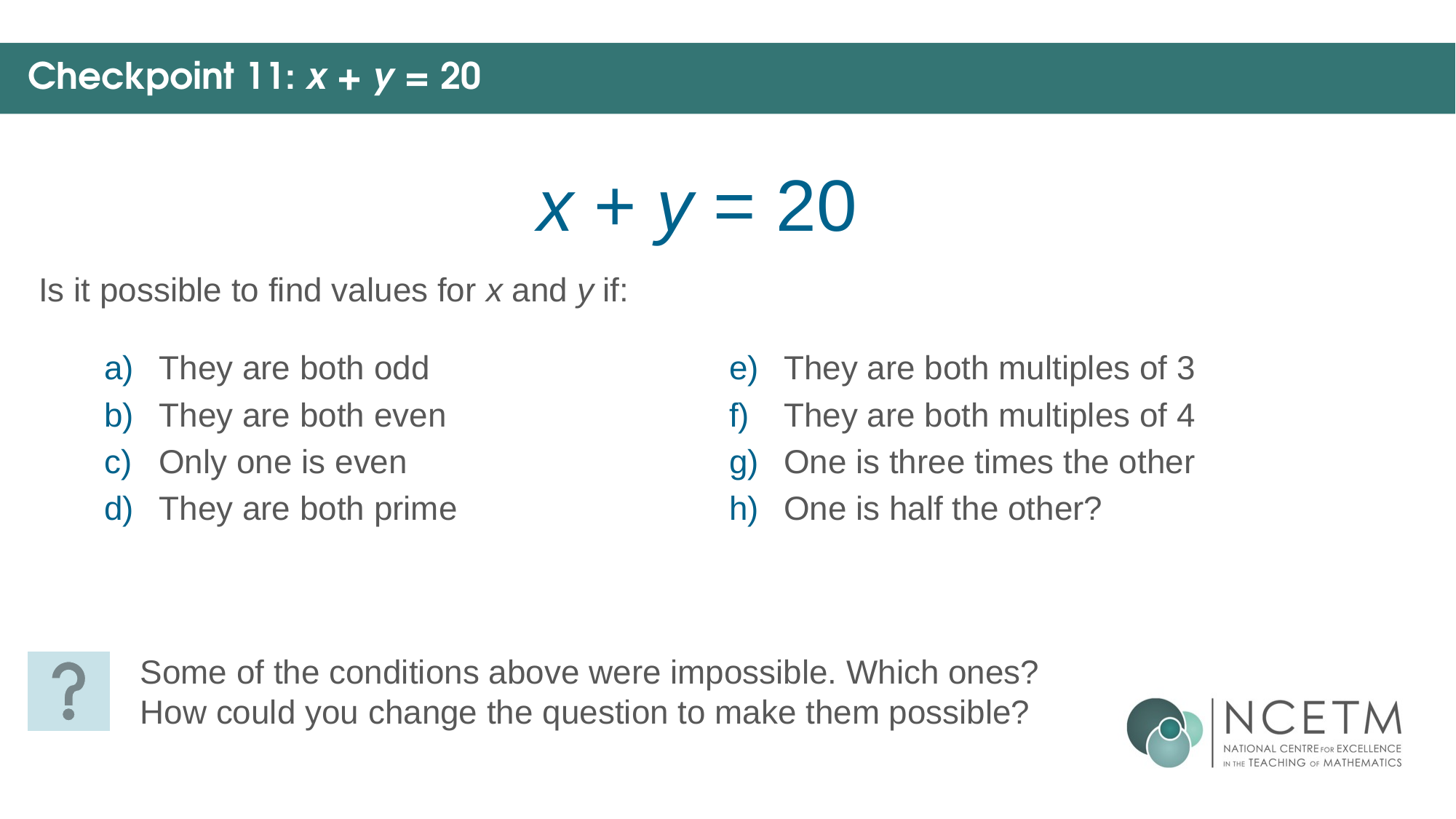

Checkpoint 11: x + y = 20

x + y = 20
Is it possible to find values for x and y if:
They are both odd
They are both even
Only one is even
They are both prime
They are both multiples of 3
They are both multiples of 4
One is three times the other
One is half the other?
Some of the conditions above were impossible. Which ones? How could you change the question to make them possible?